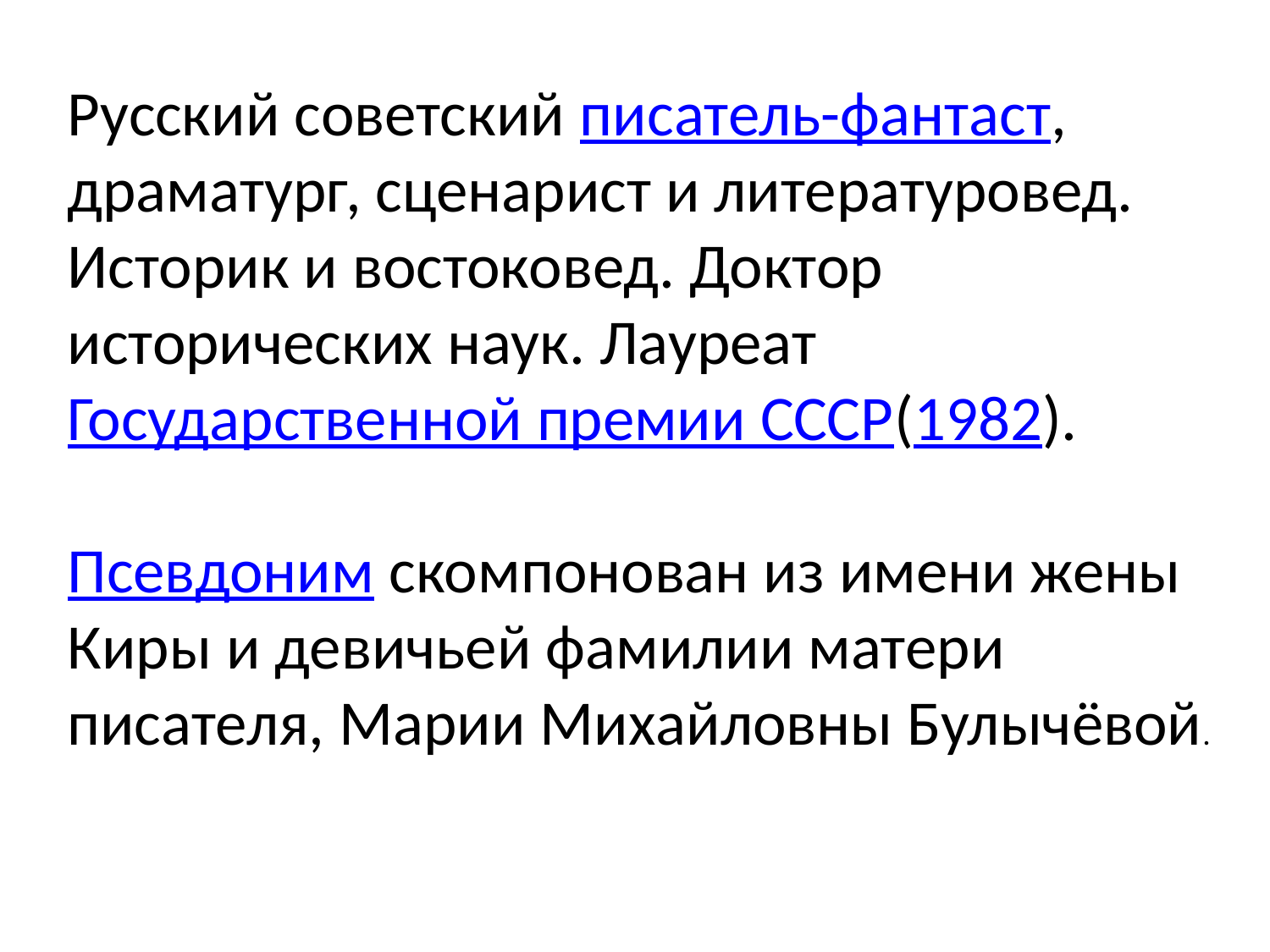

Русский советский писатель-фантаст, драматург, сценарист и литературовед. Историк и востоковед. Доктор исторических наук. Лауреат Государственной премии СССР(1982).

Псевдоним скомпонован из имени жены Киры и девичьей фамилии матери писателя, Марии Михайловны Булычёвой.